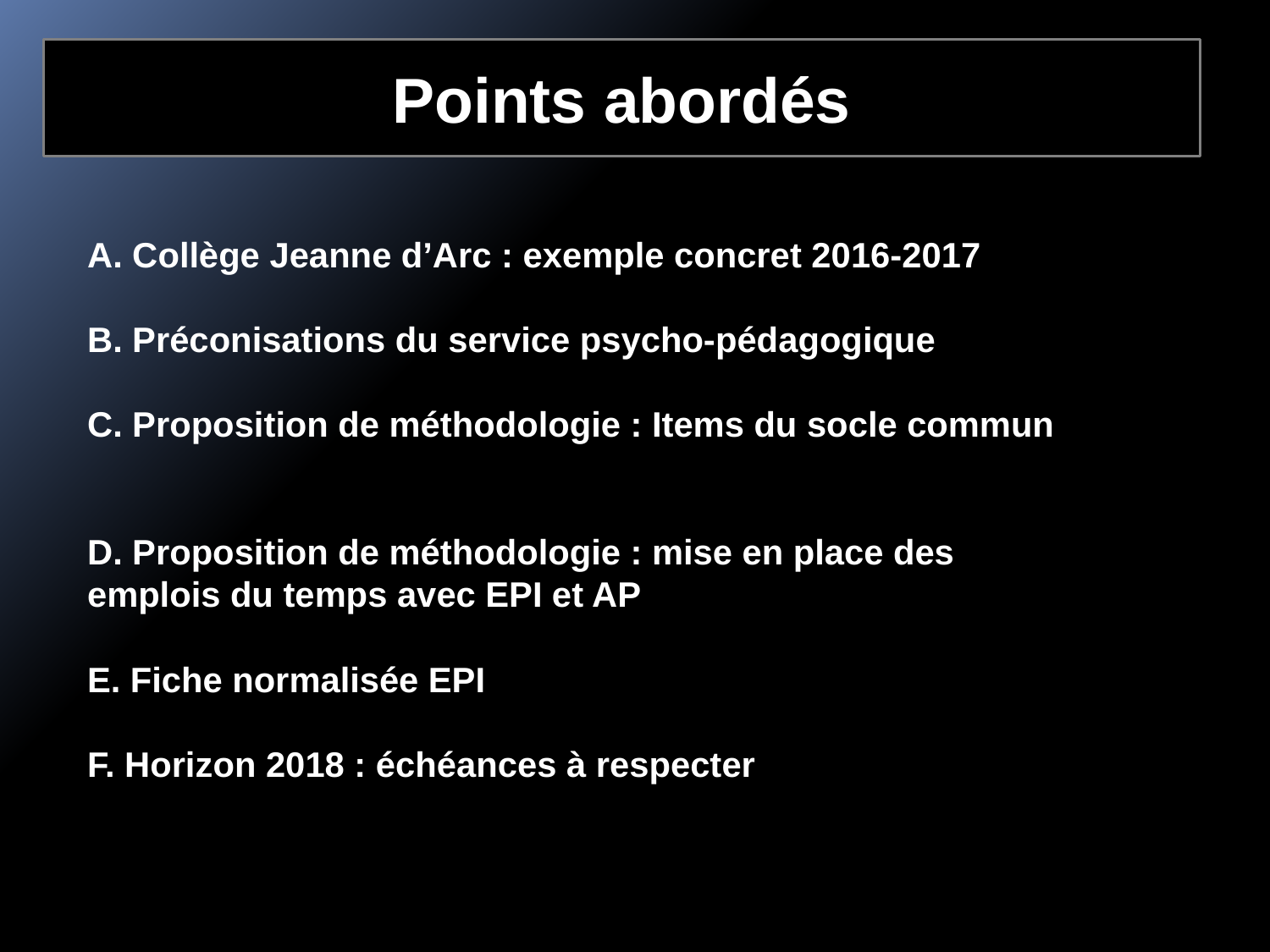

Points abordés

A. Collège Jeanne d’Arc : exemple concret 2016-2017
B. Préconisations du service psycho-pédagogique
C. Proposition de méthodologie : Items du socle commun
D. Proposition de méthodologie : mise en place des emplois du temps avec EPI et AP
E. Fiche normalisée EPI
F. Horizon 2018 : échéances à respecter